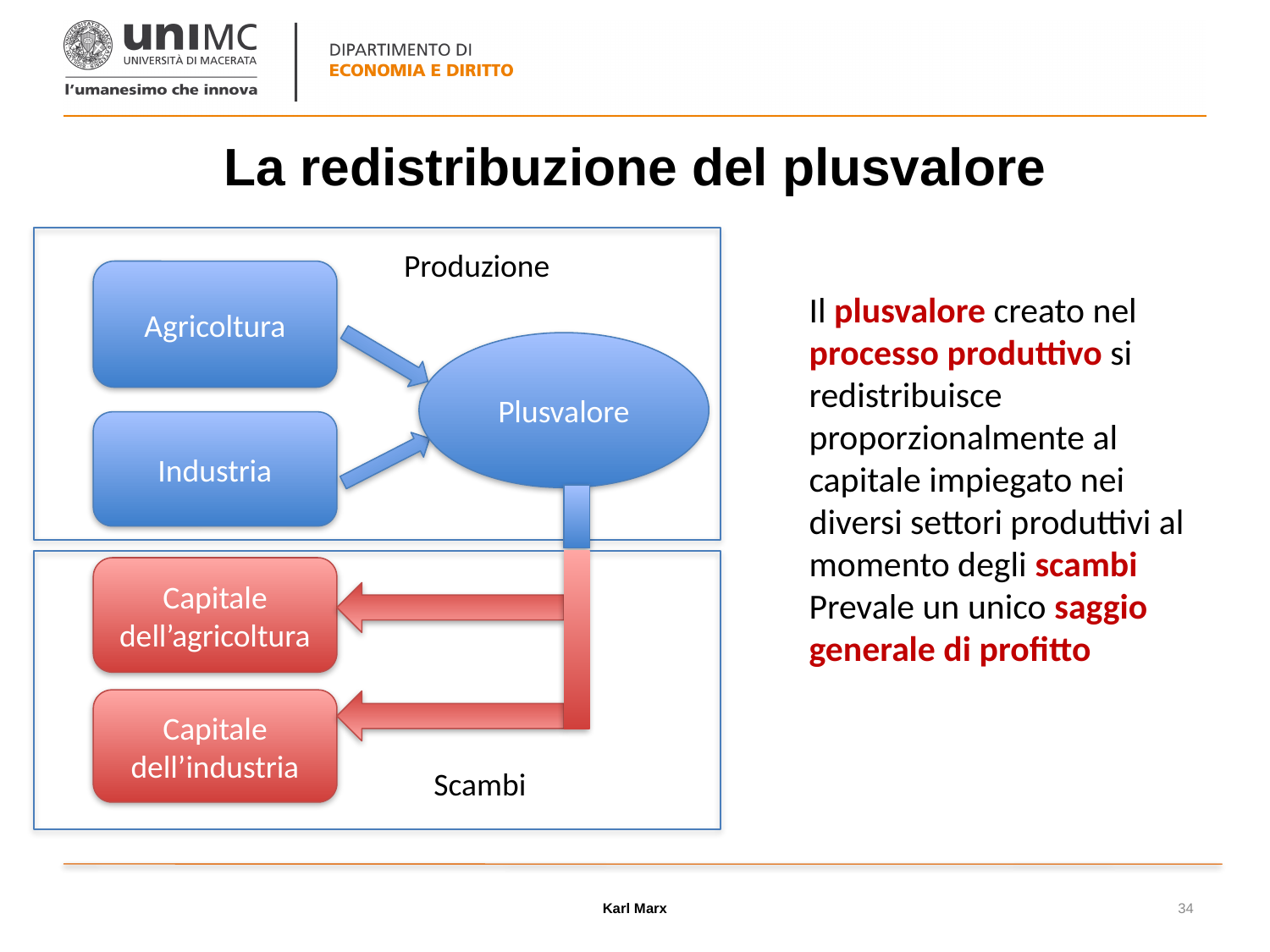

# La redistribuzione del plusvalore

Produzione
Agricoltura
Plusvalore

Industria

Il plusvalore creato nel processo produttivo si redistribuisce proporzionalmente al capitale impiegato nei diversi settori produttivi al momento degli scambi
Prevale un unico saggio generale di profitto

Capitale dell’agricoltura

Capitale dell’industria

Scambi
Karl Marx
34